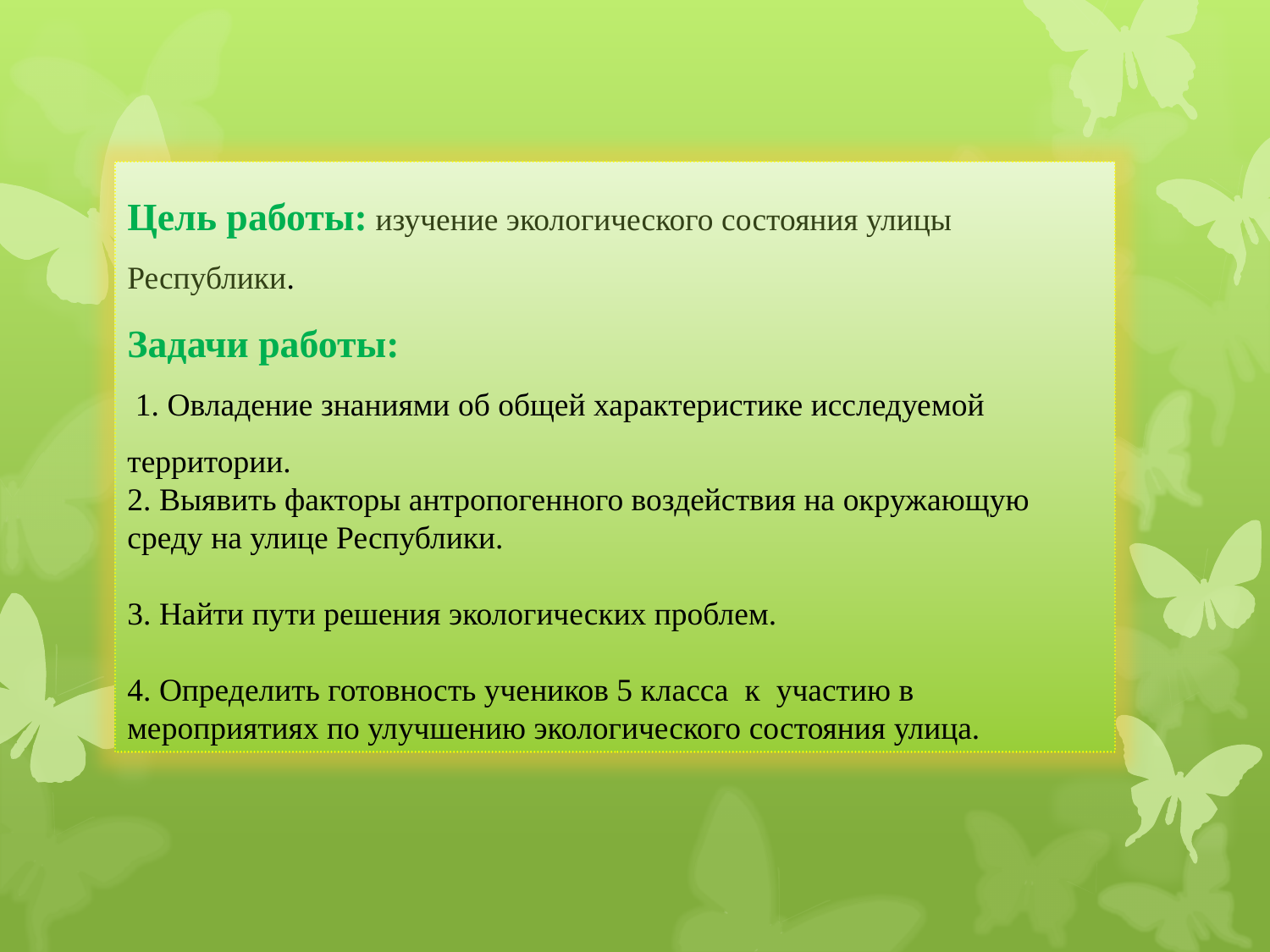

Цель работы: изучение экологического состояния улицы Республики.
Задачи работы:
 1. Овладение знаниями об общей характеристике исследуемой территории.
2. Выявить факторы антропогенного воздействия на окружающую среду на улице Республики.

3. Найти пути решения экологических проблем.

4. Определить готовность учеников 5 класса  к  участию в мероприятиях по улучшению экологического состояния улица.